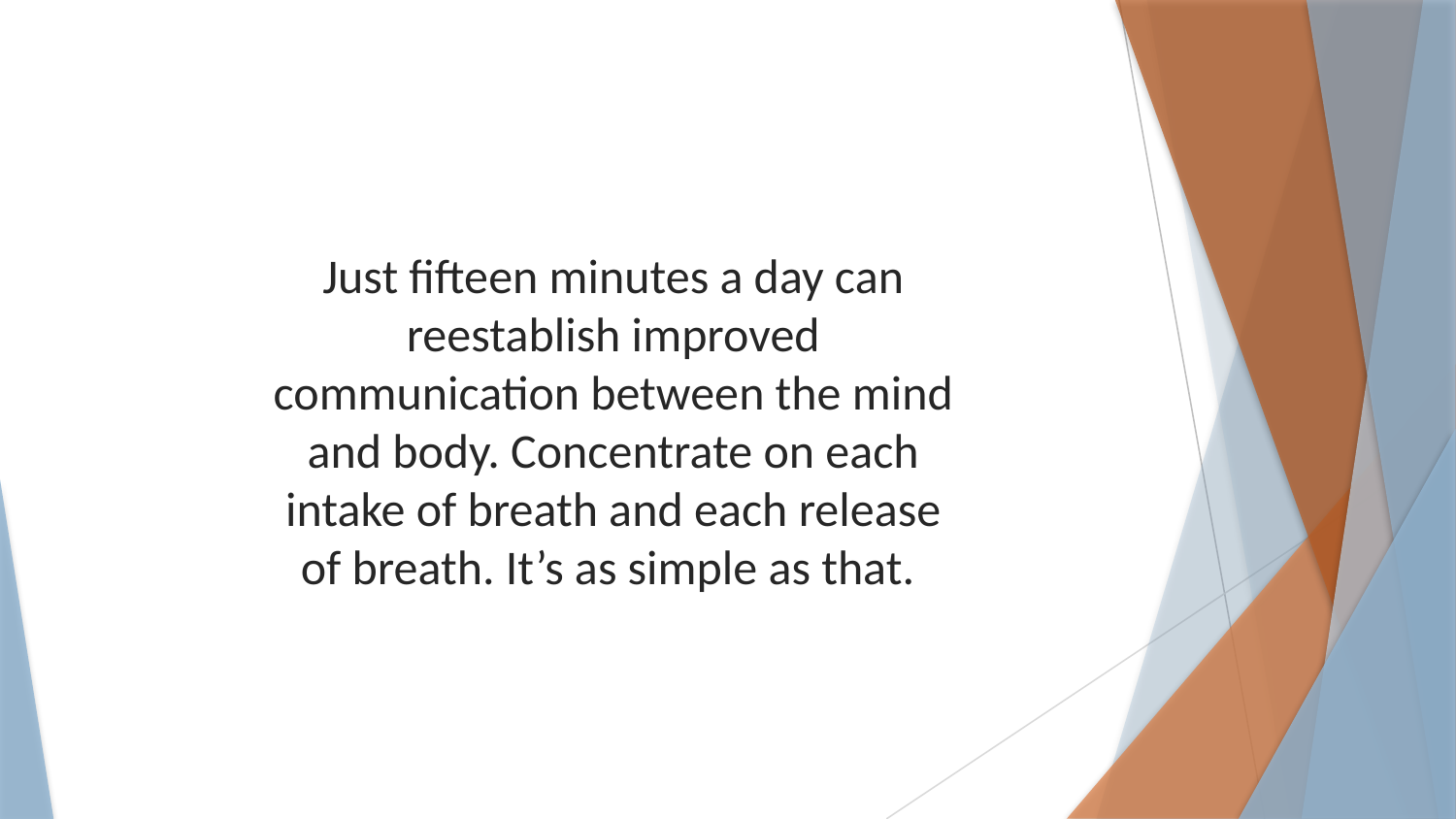

Just fifteen minutes a day can reestablish improved communication between the mind and body. Concentrate on each intake of breath and each release of breath. It’s as simple as that.